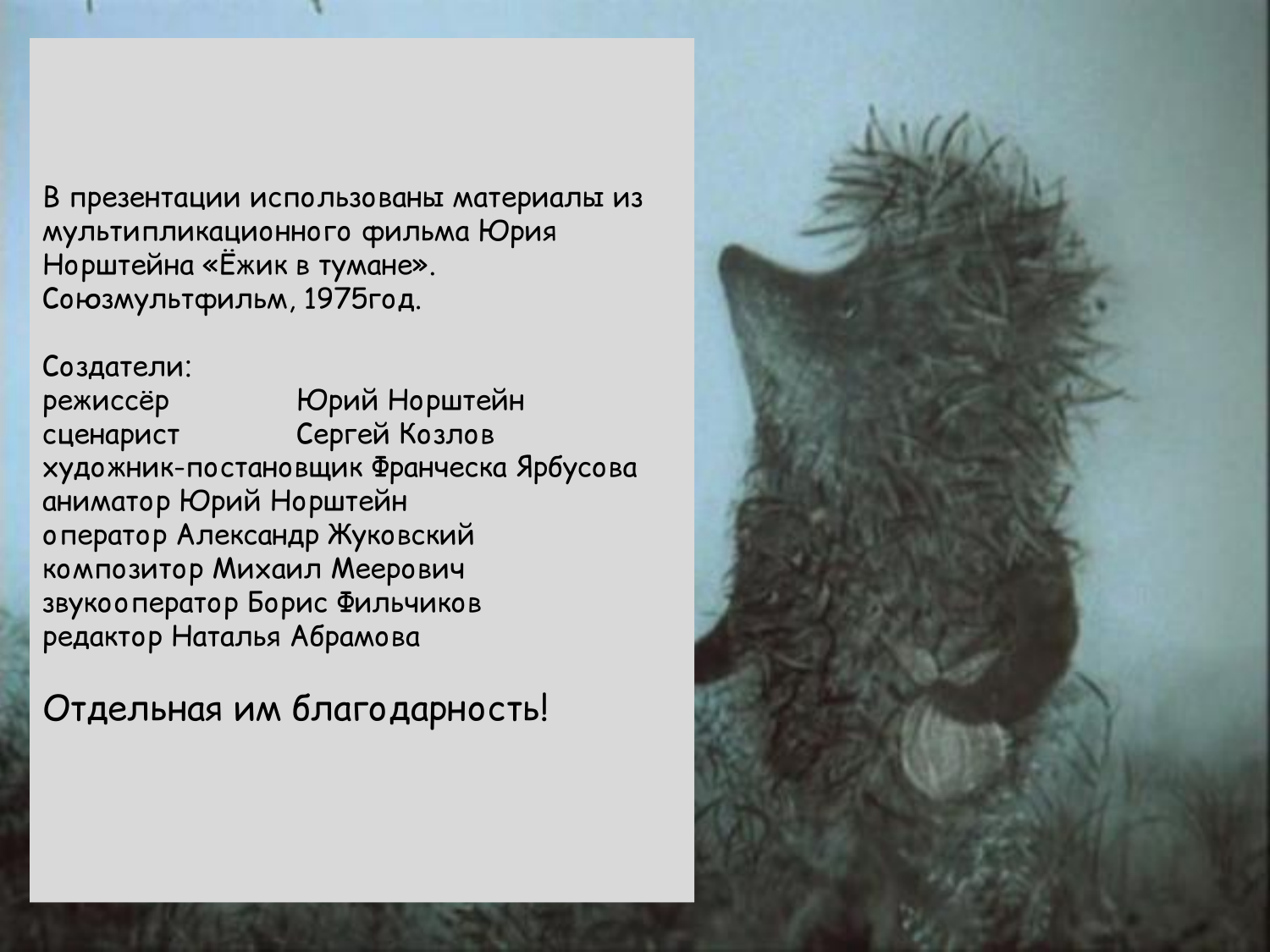

# В презентации использованы материалы из мультипликационного фильма Юрия Норштейна «Ёжик в тумане». Союзмультфильм, 1975год. Создатели: режиссёр	Юрий Норштейн сценарист	Сергей Козлов художник-постановщик Франческа Ярбусова аниматор Юрий Норштейн оператор Александр Жуковский композитор Михаил Меерович звукооператор Борис Фильчиков редактор Наталья Абрамова Отдельная им благодарность!